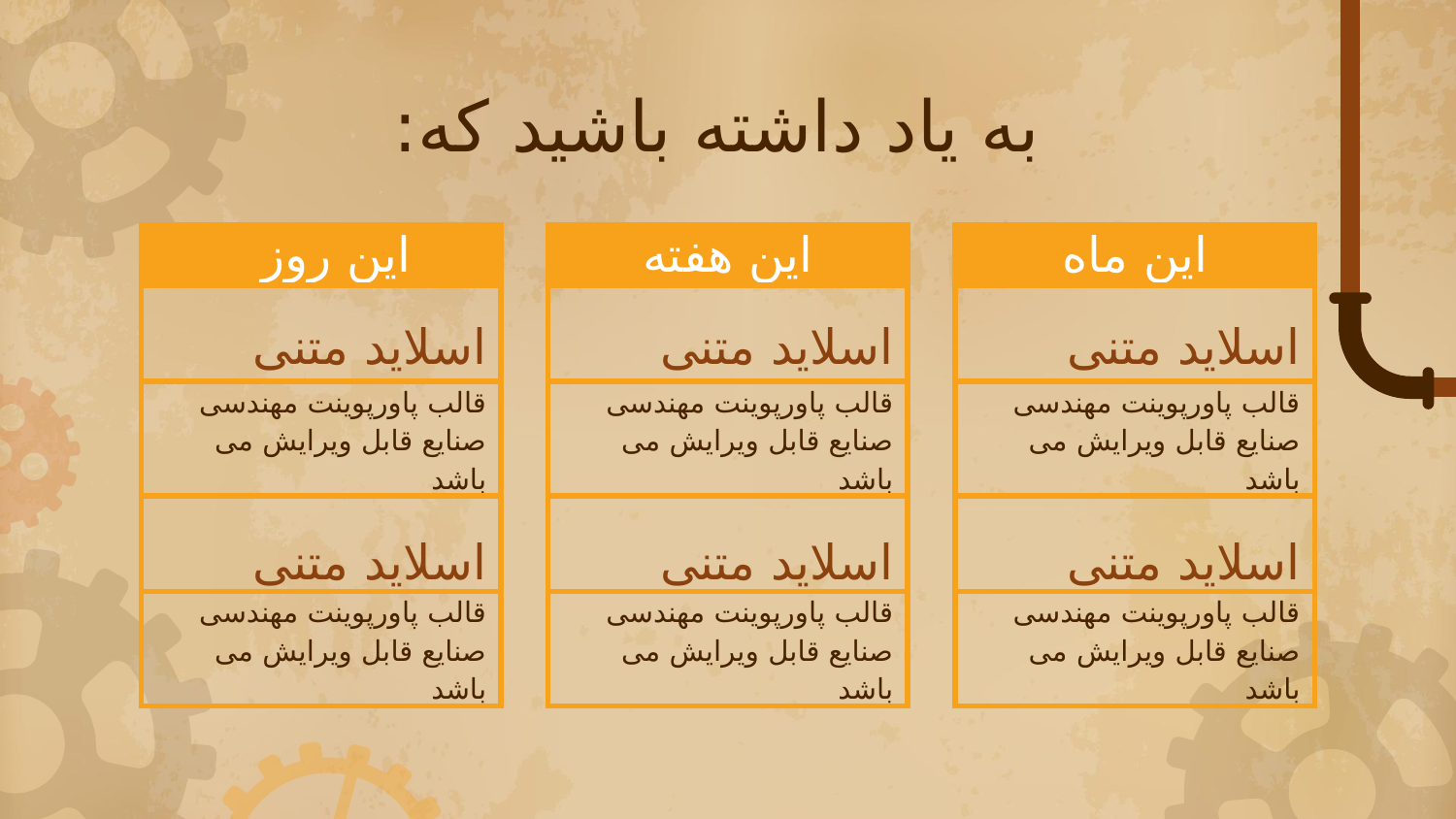

# به یاد داشته باشید که:
| این روز |
| --- |
| اسلاید متنی |
| قالب پاورپوینت مهندسی صنایع قابل ویرایش می باشد |
| اسلاید متنی |
| قالب پاورپوینت مهندسی صنایع قابل ویرایش می باشد |
| این هفته |
| --- |
| اسلاید متنی |
| قالب پاورپوینت مهندسی صنایع قابل ویرایش می باشد |
| اسلاید متنی |
| قالب پاورپوینت مهندسی صنایع قابل ویرایش می باشد |
| این ماه |
| --- |
| اسلاید متنی |
| قالب پاورپوینت مهندسی صنایع قابل ویرایش می باشد |
| اسلاید متنی |
| قالب پاورپوینت مهندسی صنایع قابل ویرایش می باشد |